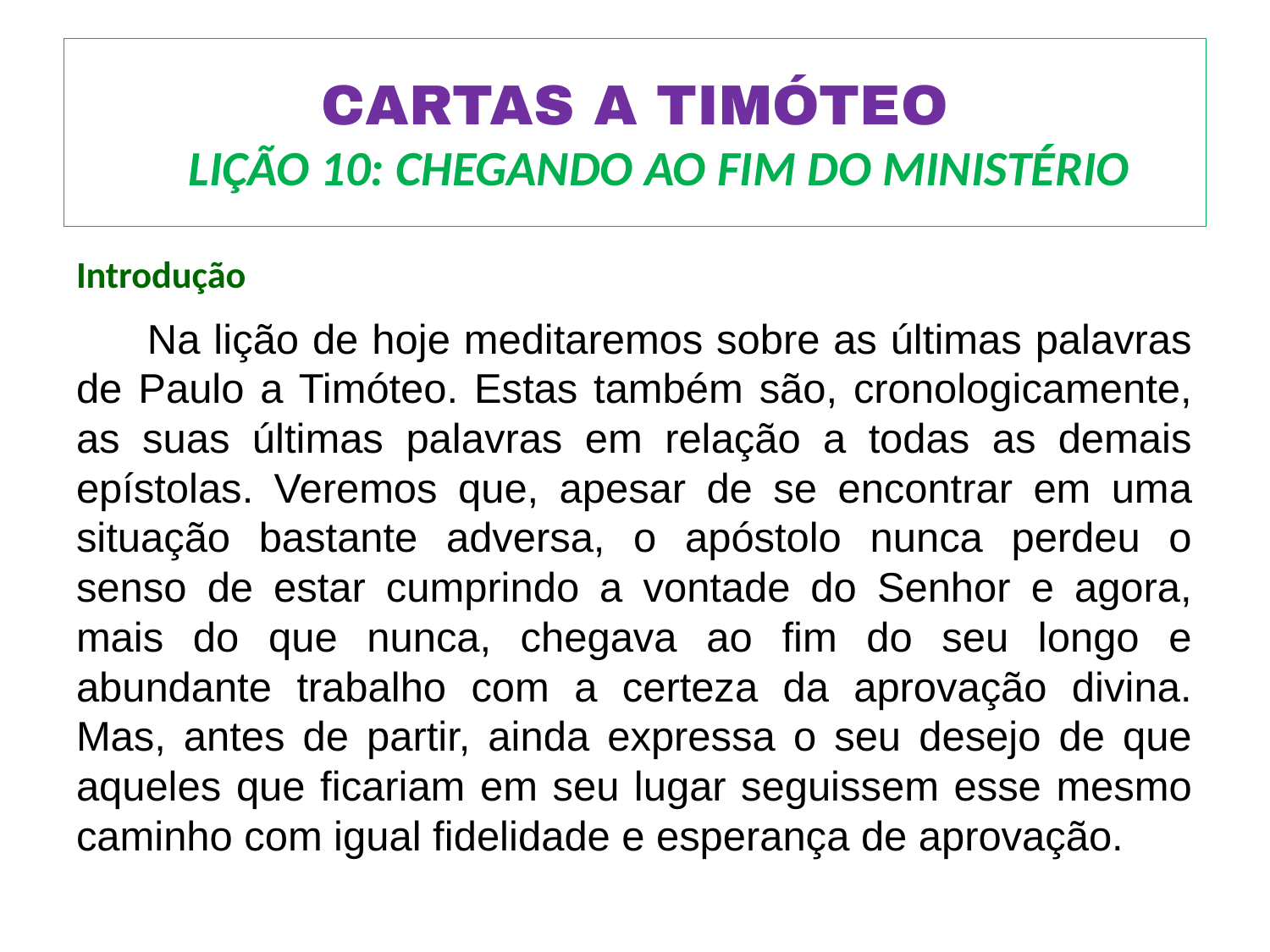

# CARTAS A TIMÓTEO LIÇÃO 10: CHEGANDO AO FIM DO MINISTÉRIO

Introdução

	Na lição de hoje meditaremos sobre as últimas palavras de Paulo a Timóteo. Estas também são, cronologicamente, as suas últimas palavras em relação a todas as demais epístolas. Veremos que, apesar de se encontrar em uma situação bastante adversa, o apóstolo nunca perdeu o senso de estar cumprindo a vontade do Senhor e agora, mais do que nunca, chegava ao fim do seu longo e abundante trabalho com a certeza da aprovação divina. Mas, antes de partir, ainda expressa o seu desejo de que aqueles que ficariam em seu lugar seguissem esse mesmo caminho com igual fidelidade e esperança de aprovação.